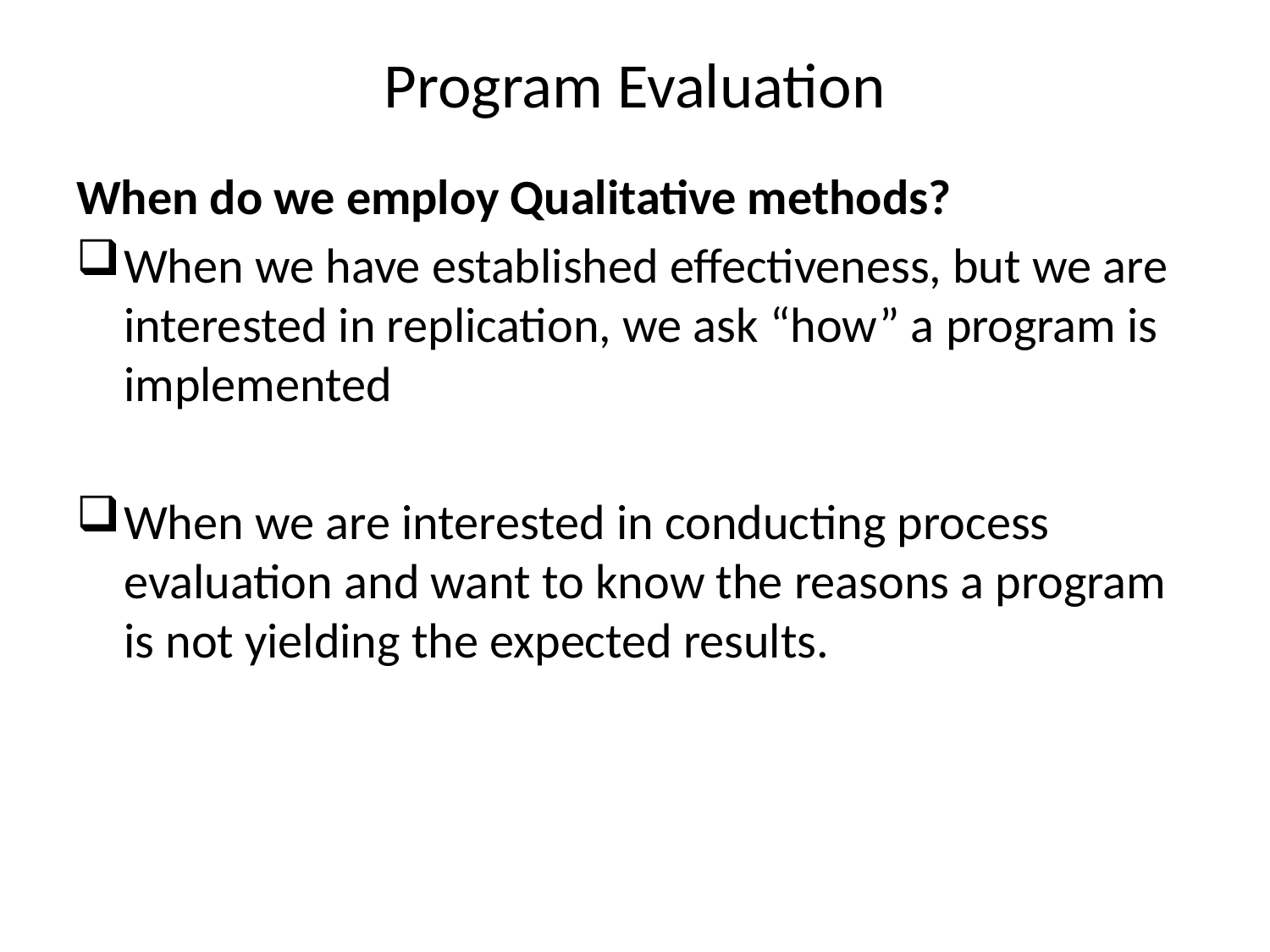

# Program Evaluation
When do we employ Qualitative methods?
When we have established effectiveness, but we are interested in replication, we ask “how” a program is implemented

When we are interested in conducting process evaluation and want to know the reasons a program is not yielding the expected results.